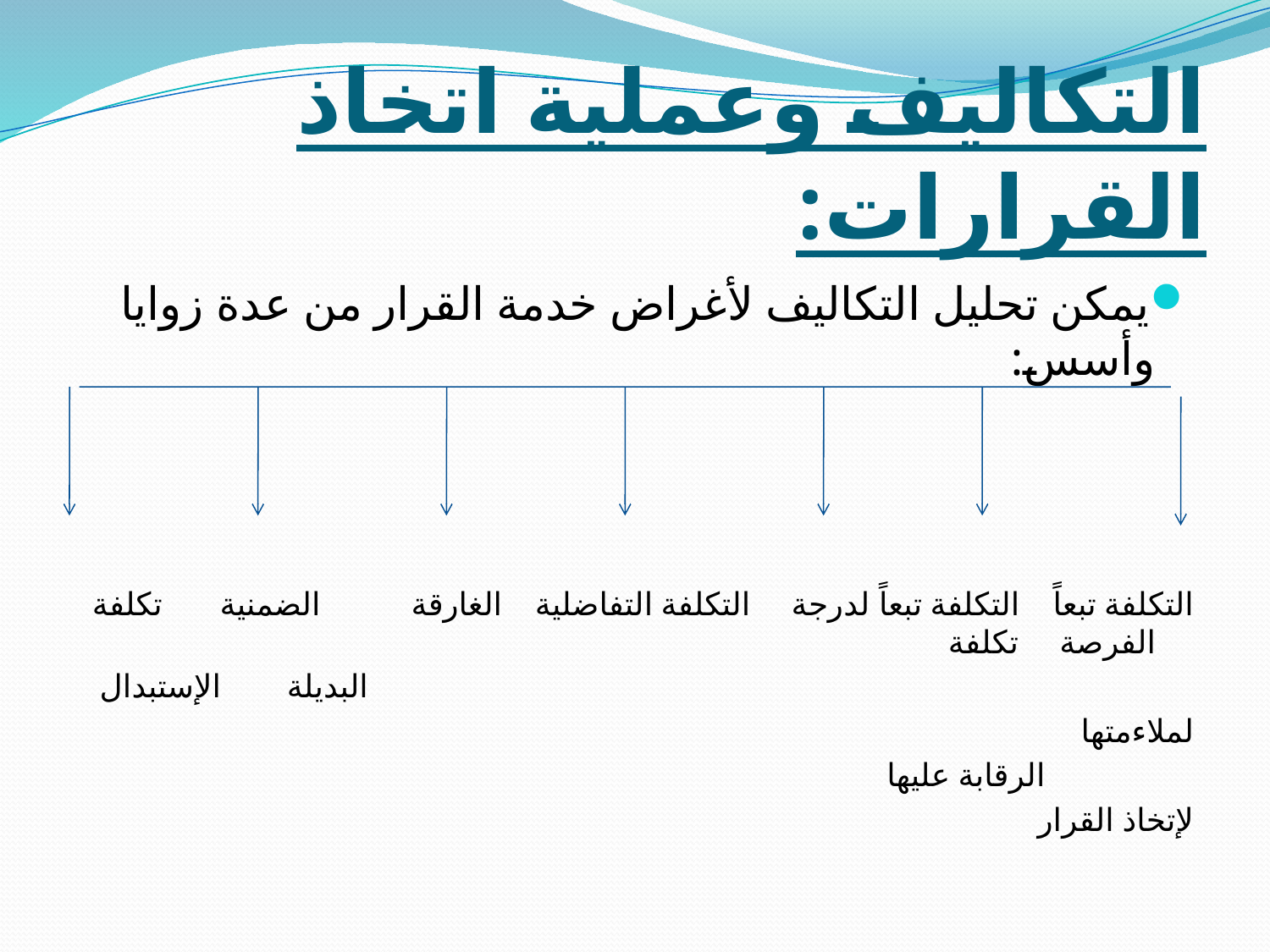

# التكاليف وعملية اتخاذ القرارات:
يمكن تحليل التكاليف لأغراض خدمة القرار من عدة زوايا وأسس:

التكلفة تبعاً    التكلفة تبعاً لدرجة     التكلفة التفاضلية    الغارقة           الضمنية       تكلفة الفرصة     تكلفة
                                                                                                    البديلة        الإستبدال
لملاءمتها
                  الرقابة عليها
لإتخاذ القرار